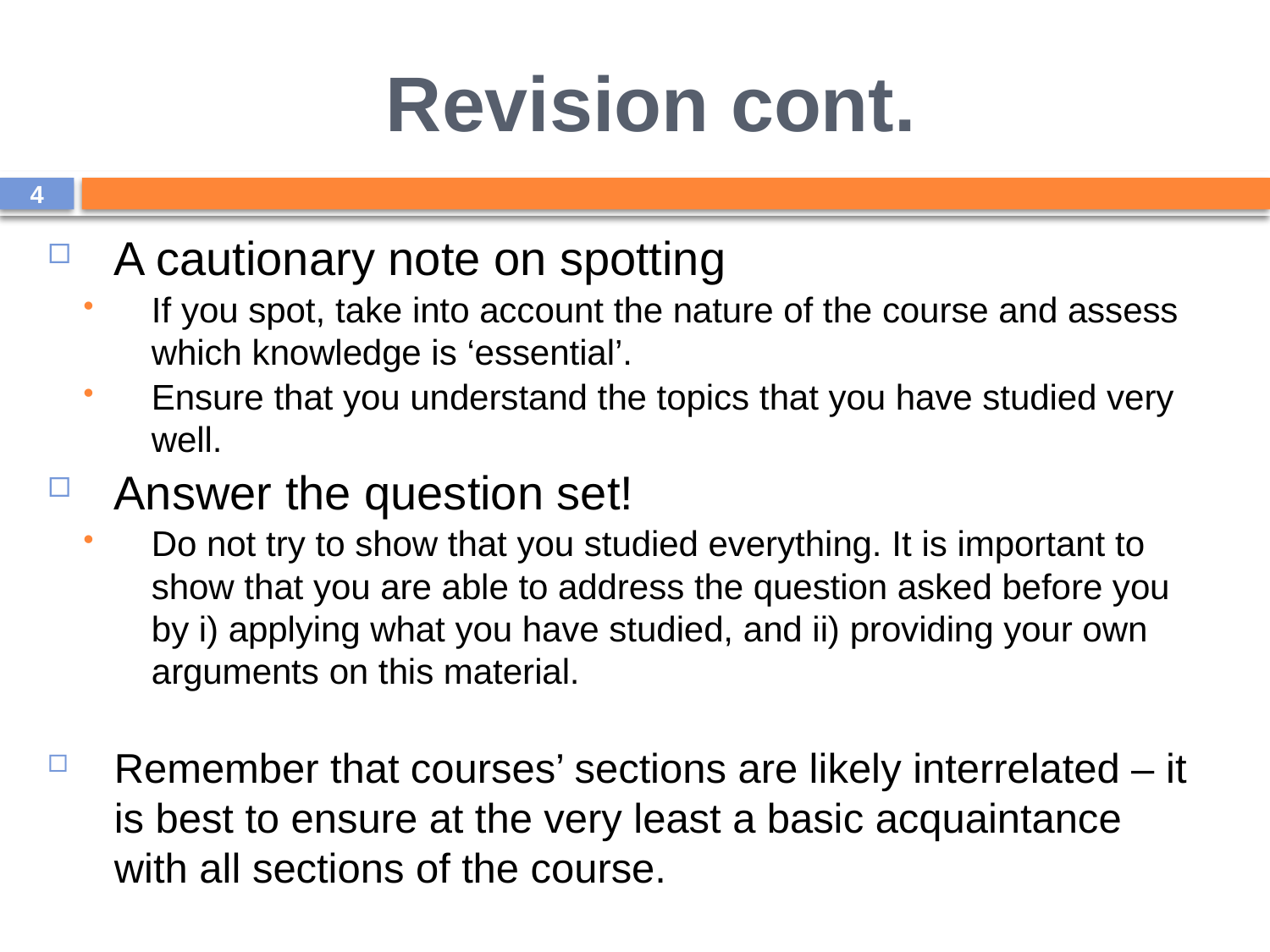

# Revision cont.
4
A cautionary note on spotting
If you spot, take into account the nature of the course and assess which knowledge is ‘essential’.
Ensure that you understand the topics that you have studied very well.
Answer the question set!
Do not try to show that you studied everything. It is important to show that you are able to address the question asked before you by i) applying what you have studied, and ii) providing your own arguments on this material.

Remember that courses’ sections are likely interrelated – it is best to ensure at the very least a basic acquaintance with all sections of the course.